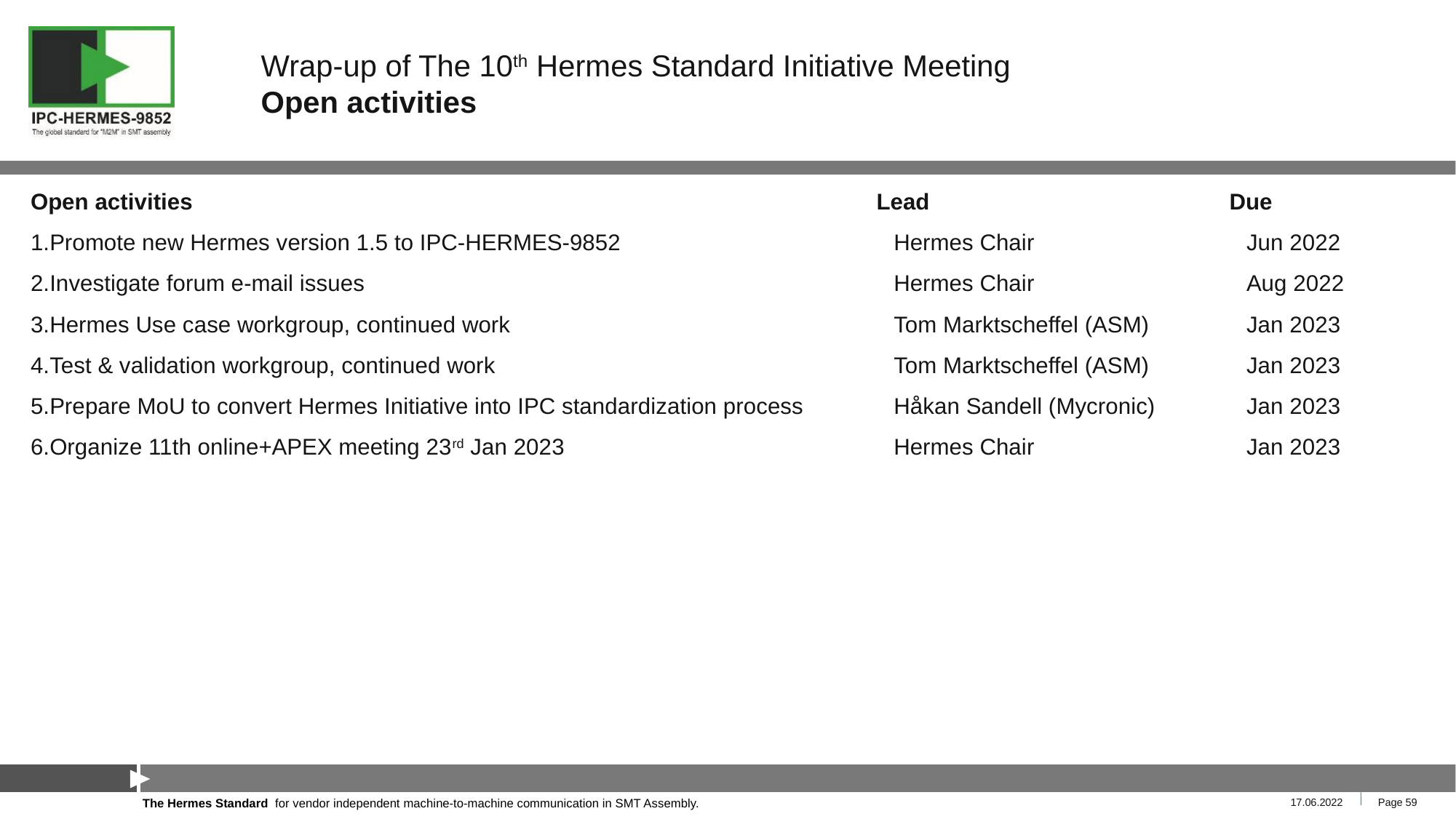

# Wrap-up of The 10th Hermes Standard Initiative Meeting Open activities
Open activities	Lead	Due
Promote new Hermes version 1.5 to IPC-HERMES-9852	Hermes Chair	Jun 2022
Investigate forum e-mail issues 	Hermes Chair	Aug 2022
Hermes Use case workgroup, continued work	Tom Marktscheffel (ASM)	Jan 2023
Test & validation workgroup, continued work 	Tom Marktscheffel (ASM) 	Jan 2023
Prepare MoU to convert Hermes Initiative into IPC standardization process 	Håkan Sandell (Mycronic)	Jan 2023
Organize 11th online+APEX meeting 23rd Jan 2023	Hermes Chair 	Jan 2023

17.06.2022
Page 59